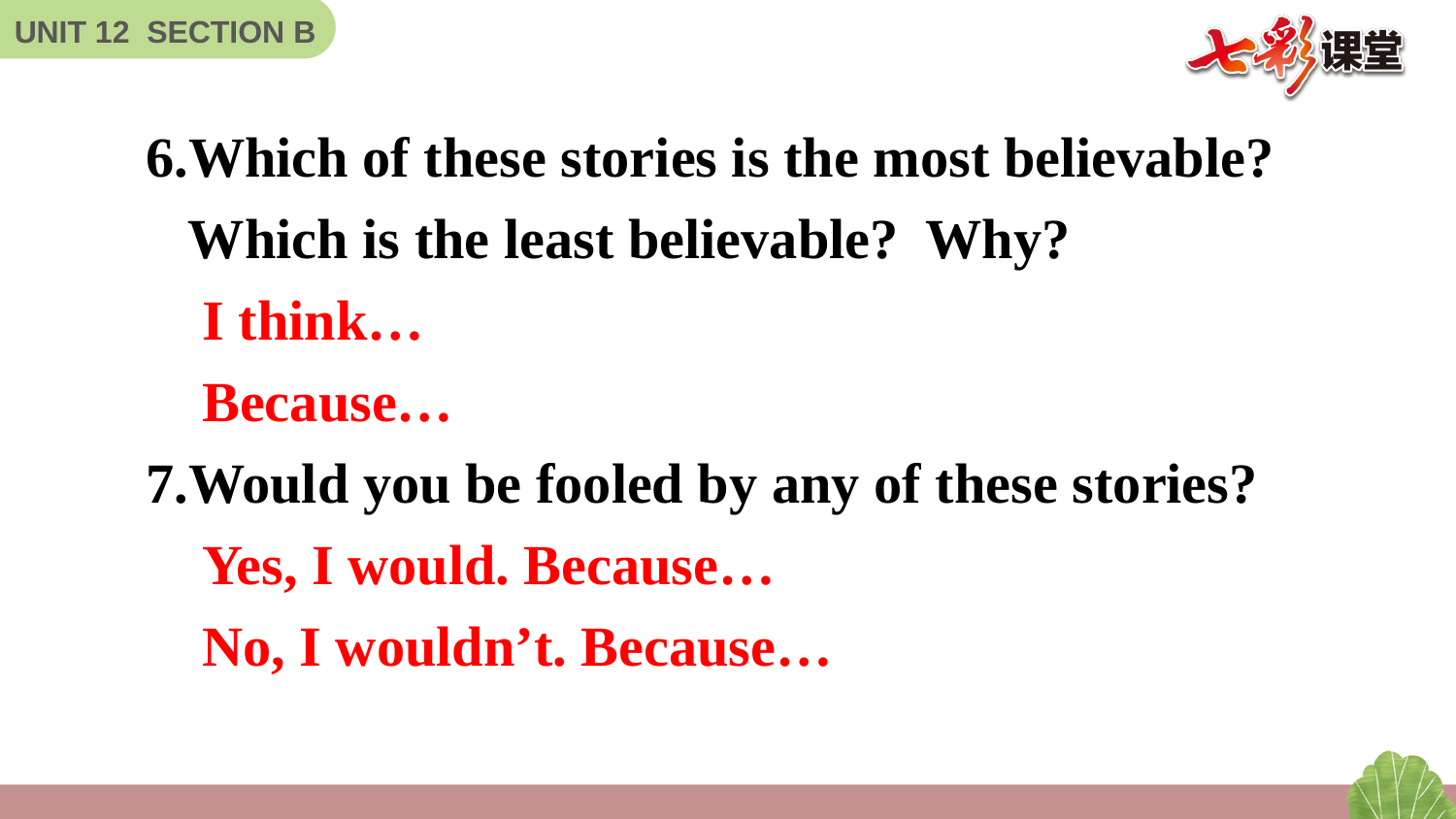

Which of these stories is the most believable?
   Which is the least believable?  Why?
    I think…
    Because…
Would you be fooled by any of these stories?
    Yes, I would. Because…
    No, I wouldn’t. Because…